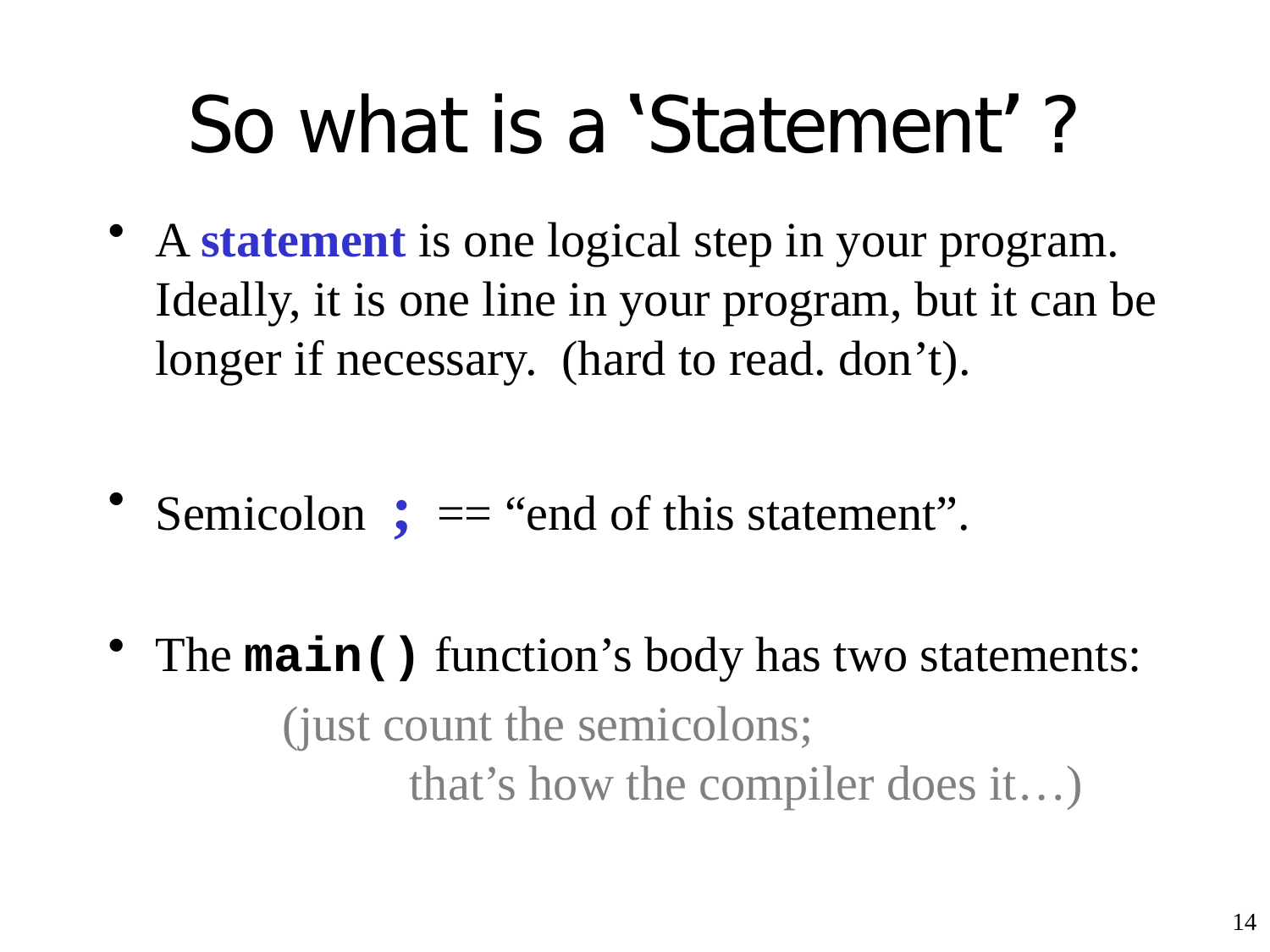

# So what is a ‘Statement’ ?
A statement is one logical step in your program. Ideally, it is one line in your program, but it can be longer if necessary.  (hard to read. don’t).

Semicolon  ;  == “end of this statement”.

The main() function’s body has two statements:
		(just count the semicolons;
  		that’s how the compiler does it…)
14